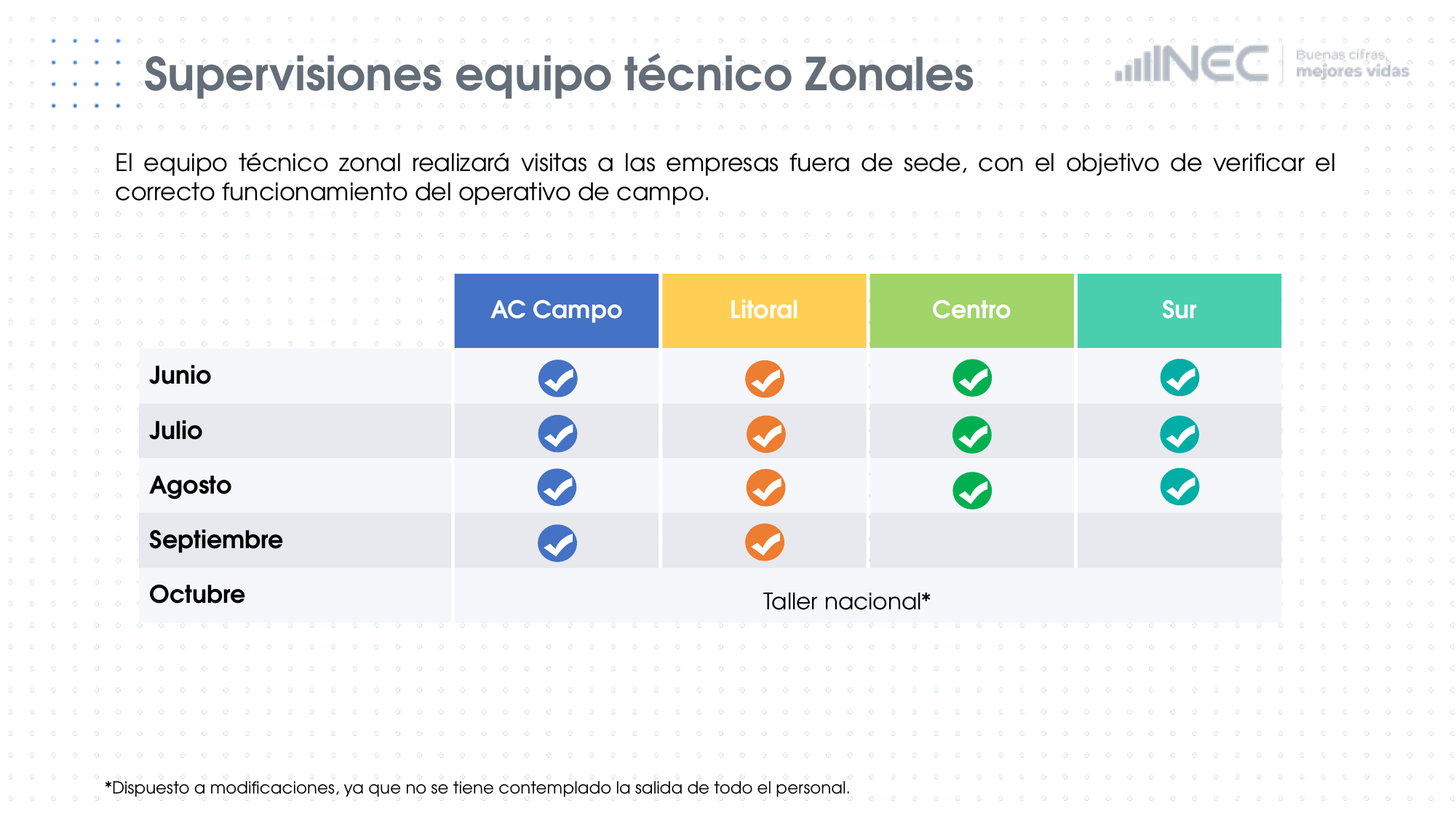

# Supervisiones equipo técnico Zonales
El equipo técnico zonal realizará visitas a las empresas fuera de sede, con el objetivo de verificar el correcto funcionamiento del operativo de campo.
AC Campo
Litoral
Centro
Sur

Junio

Julio

Agosto

Septiembre

Octubre
Taller nacional*
*Dispuesto a modificaciones, ya que no se tiene contemplado la salida de todo el personal.